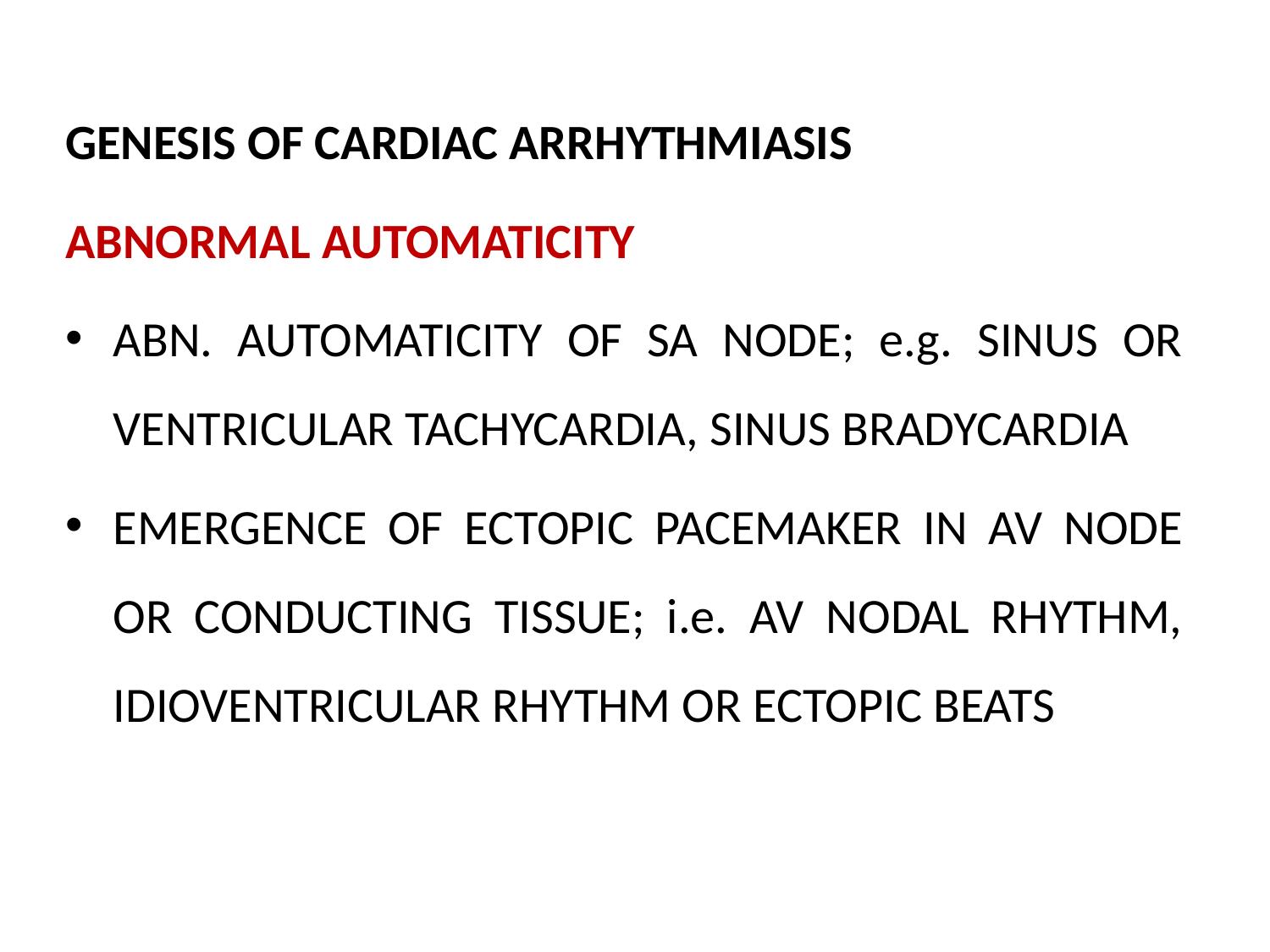

GENESIS OF CARDIAC ARRHYTHMIASIS
ABNORMAL AUTOMATICITY
ABN. AUTOMATICITY OF SA NODE; e.g. SINUS OR VENTRICULAR TACHYCARDIA, SINUS BRADYCARDIA
EMERGENCE OF ECTOPIC PACEMAKER IN AV NODE OR CONDUCTING TISSUE; i.e. AV NODAL RHYTHM, IDIOVENTRICULAR RHYTHM OR ECTOPIC BEATS